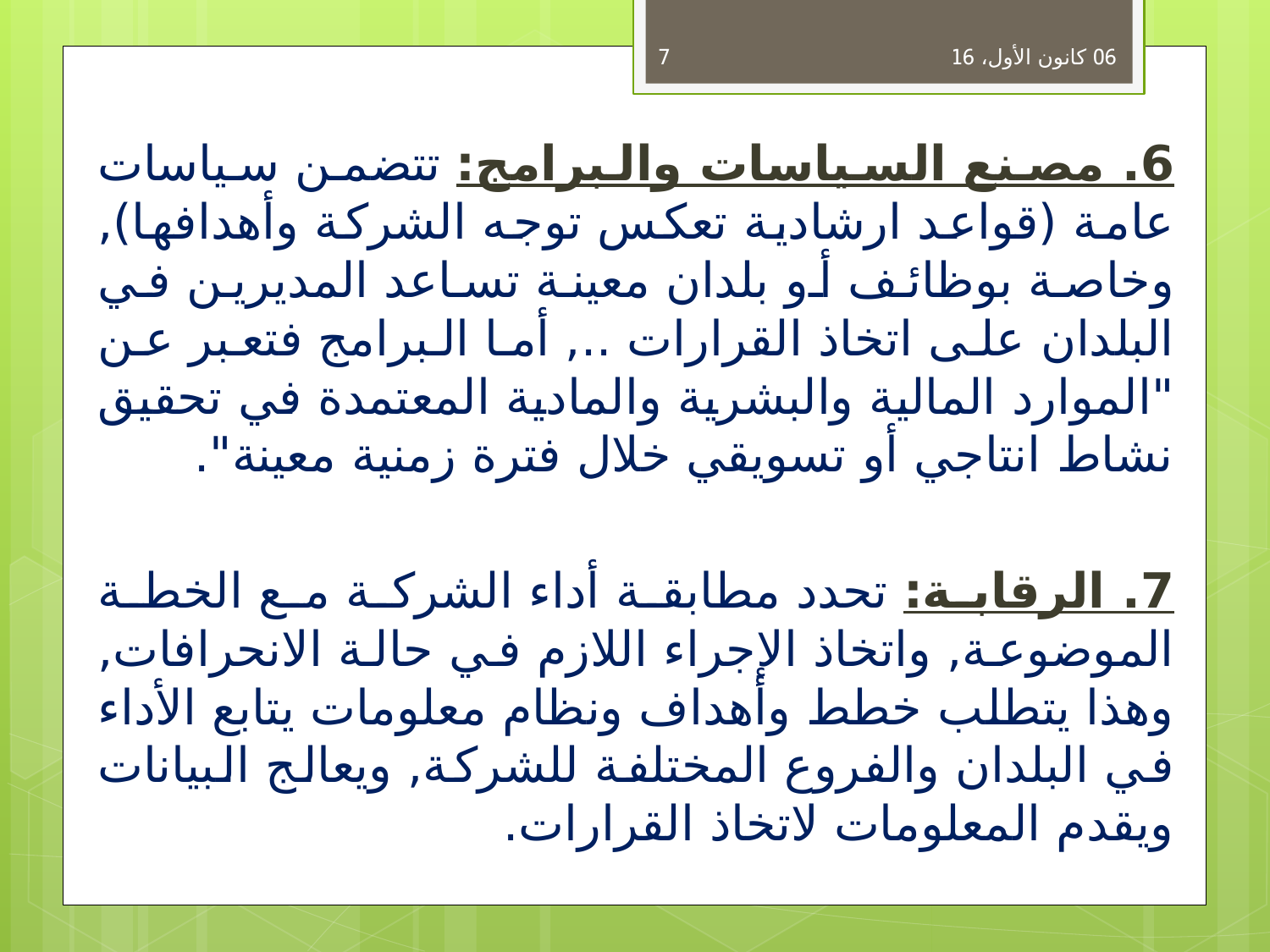

7
06 كانون الأول، 16
6. مصنع السياسات والبرامج: تتضمن سياسات عامة (قواعد ارشادية تعكس توجه الشركة وأهدافها), وخاصة بوظائف أو بلدان معينة تساعد المديرين في البلدان على اتخاذ القرارات .., أما البرامج فتعبر عن "الموارد المالية والبشرية والمادية المعتمدة في تحقيق نشاط انتاجي أو تسويقي خلال فترة زمنية معينة".

7. الرقابة: تحدد مطابقة أداء الشركة مع الخطة الموضوعة, واتخاذ الإجراء اللازم في حالة الانحرافات, وهذا يتطلب خطط وأهداف ونظام معلومات يتابع الأداء في البلدان والفروع المختلفة للشركة, ويعالج البيانات ويقدم المعلومات لاتخاذ القرارات.